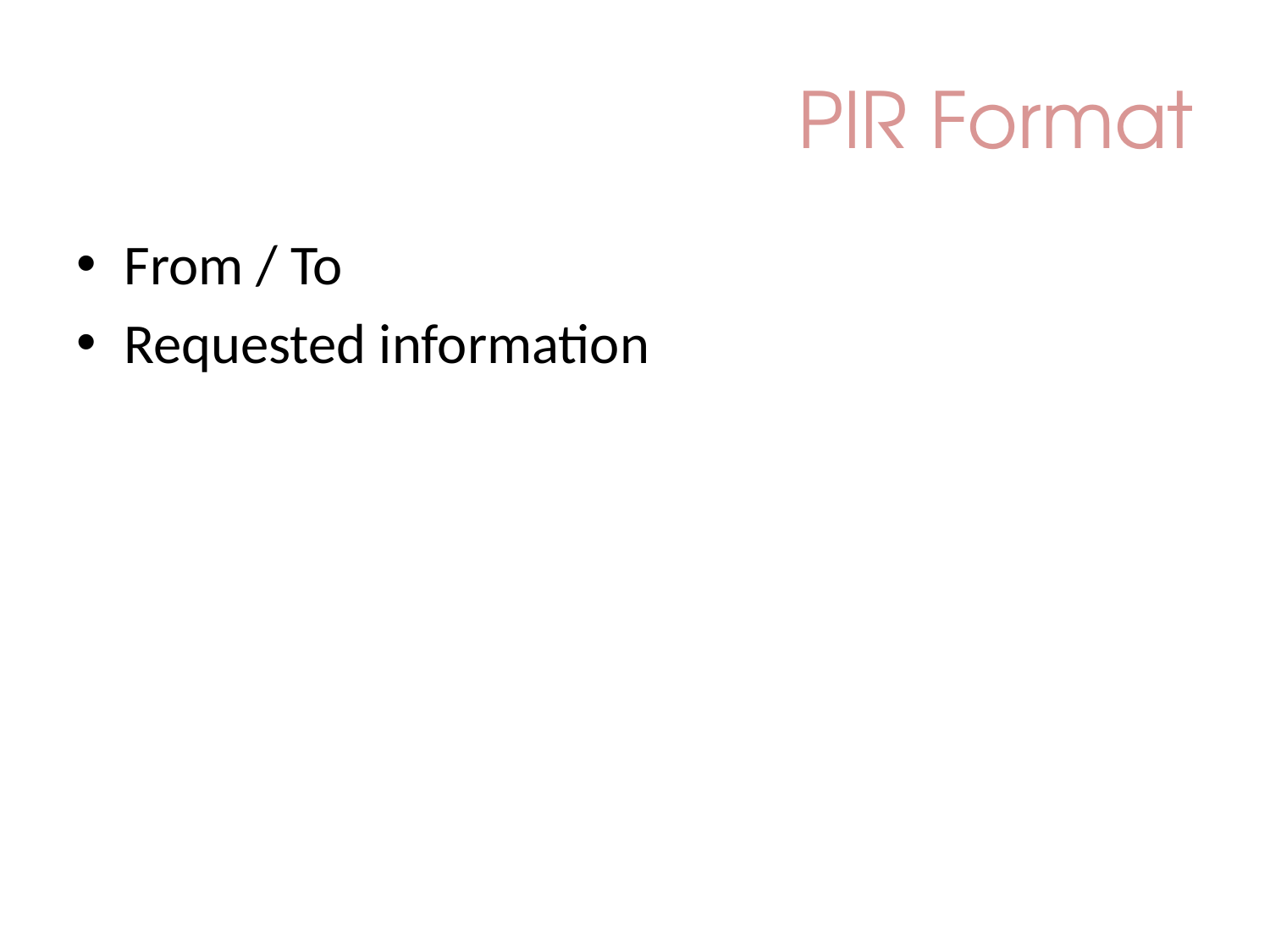

# PIR Format
From / To
Requested information